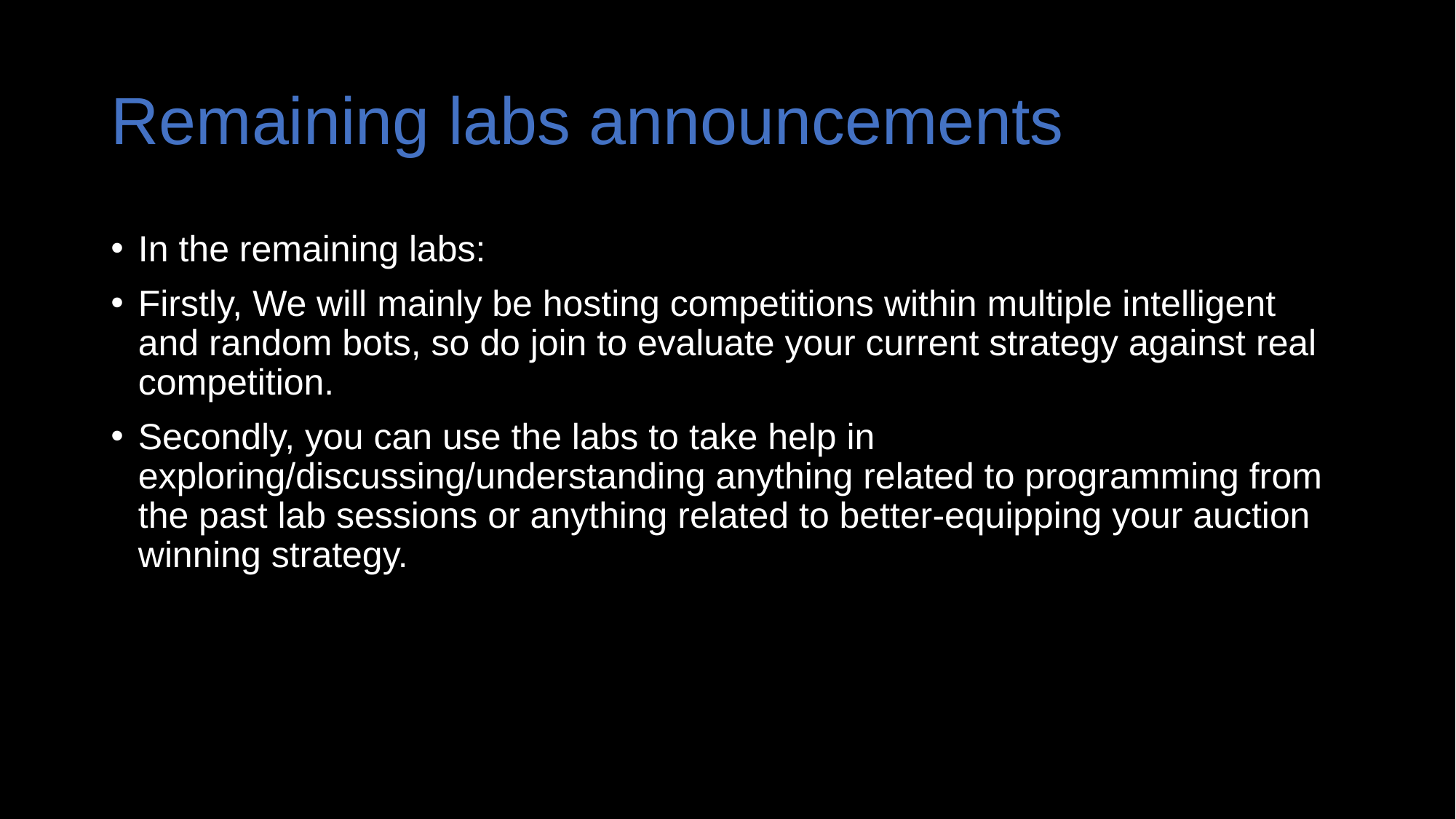

# Remaining labs announcements

In the remaining labs:
Firstly, We will mainly be hosting competitions within multiple intelligent and random bots, so do join to evaluate your current strategy against real competition.
Secondly, you can use the labs to take help in exploring/discussing/understanding anything related to programming from the past lab sessions or anything related to better-equipping your auction winning strategy.